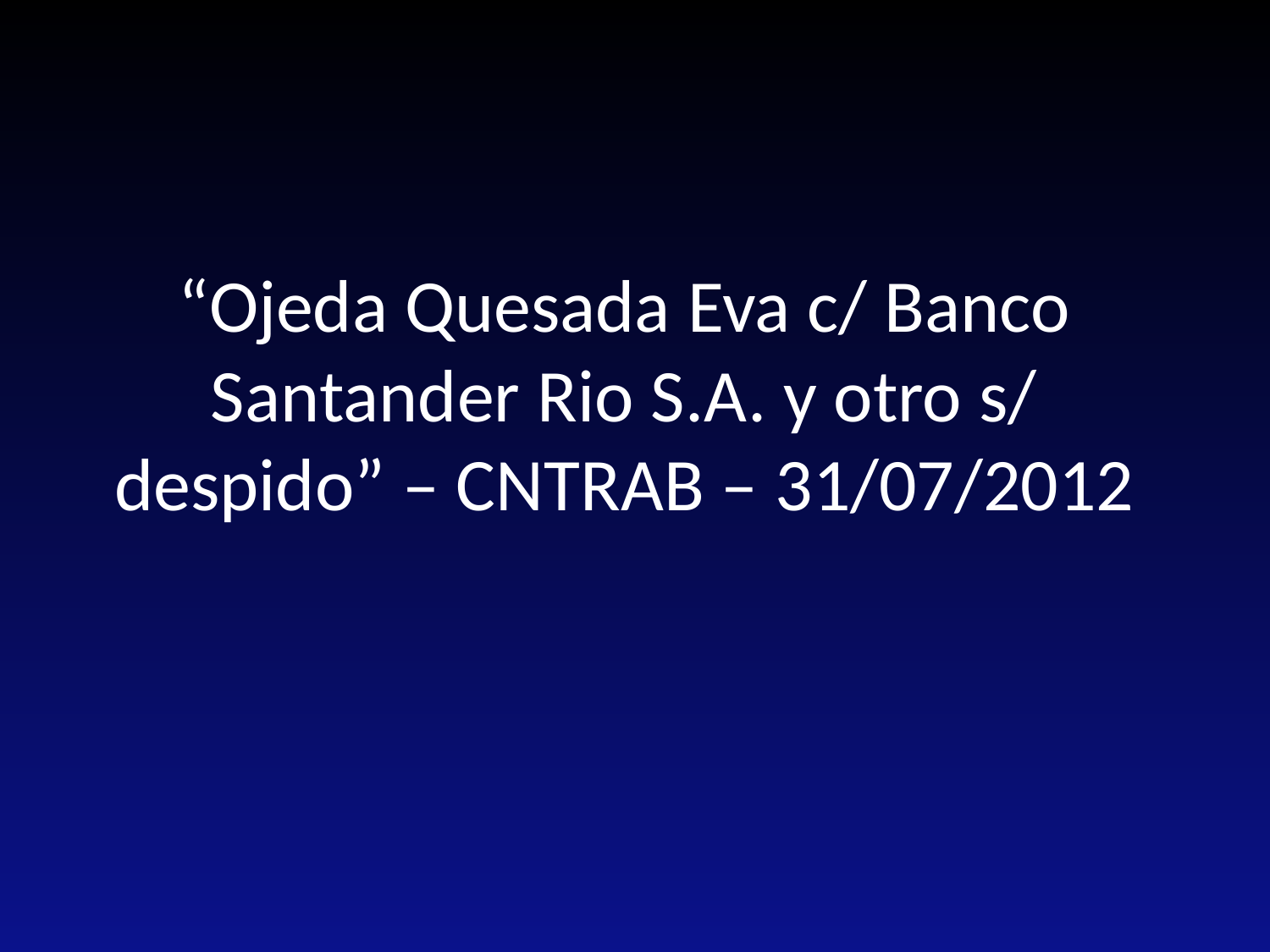

# “Ojeda Quesada Eva c/ Banco Santander Rio S.A. y otro s/ despido” – CNTRAB – 31/07/2012